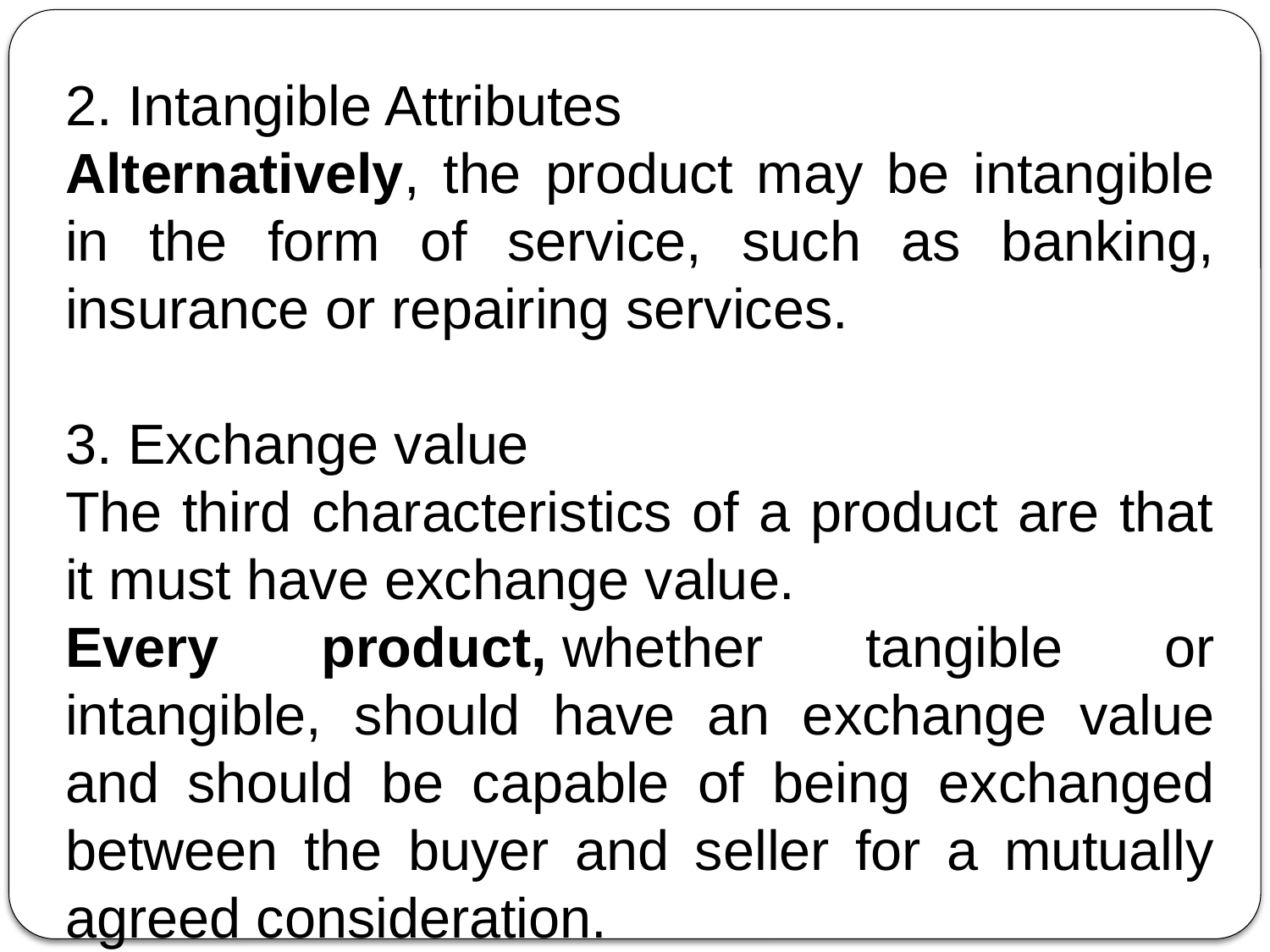

2. Intangible Attributes
Alternatively, the product may be intangible in the form of service, such as banking, insurance or repairing services.

3. Exchange value
The third characteristics of a product are that it must have exchange value.
Every product, whether tangible or intangible, should have an exchange value and should be capable of being exchanged between the buyer and seller for a mutually agreed consideration.